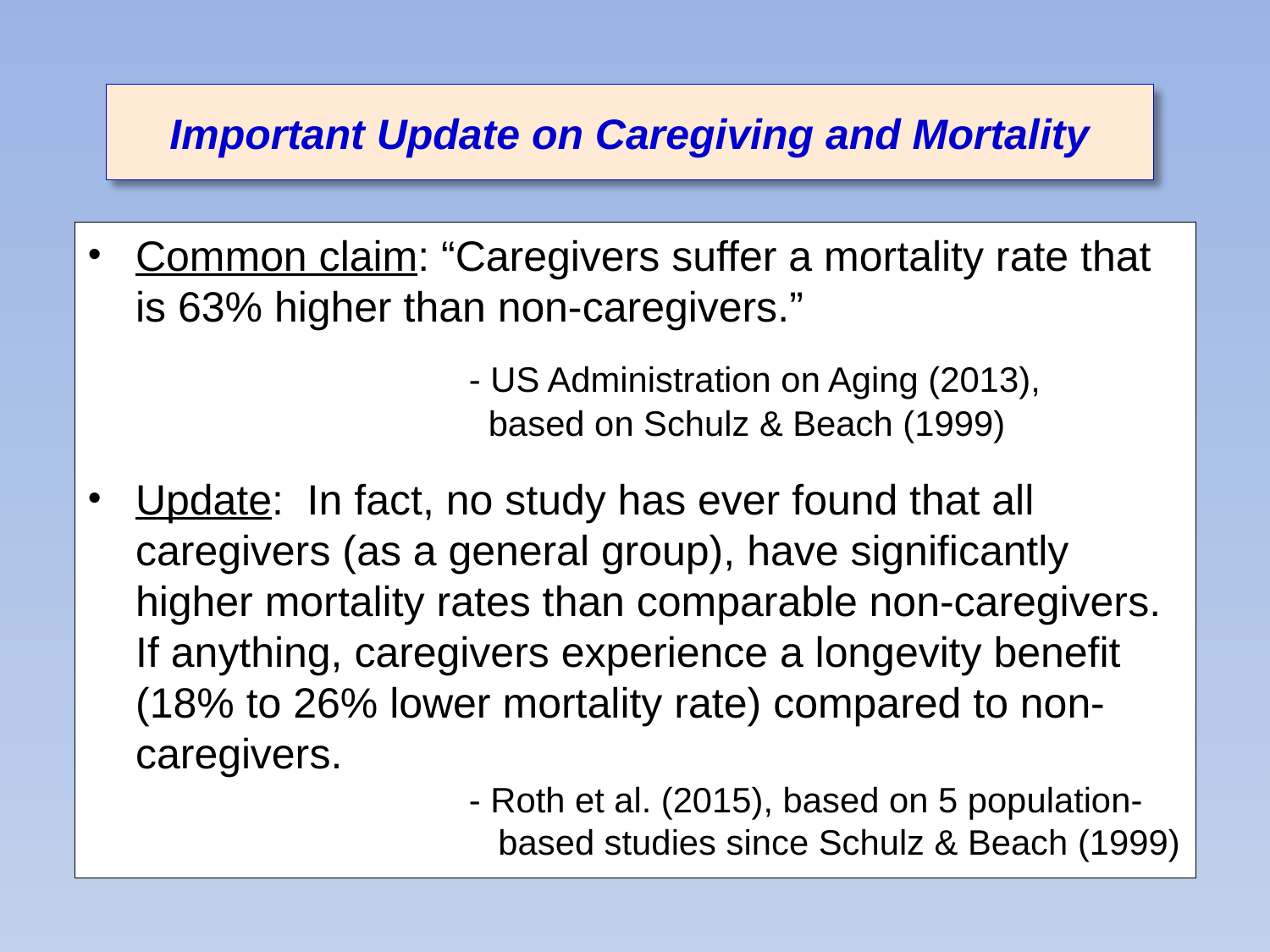

Important Update on Caregiving and Mortality
Common claim: “Caregivers suffer a mortality rate that is 63% higher than non-caregivers.”

			- US Administration on Aging (2013),
			  based on Schulz & Beach (1999)

Update:  In fact, no study has ever found that all caregivers (as a general group), have significantly higher mortality rates than comparable non-caregivers.  If anything, caregivers experience a longevity benefit (18% to 26% lower mortality rate) compared to non-caregivers.
			- Roth et al. (2015), based on 5 population-
			   based studies since Schulz & Beach (1999)